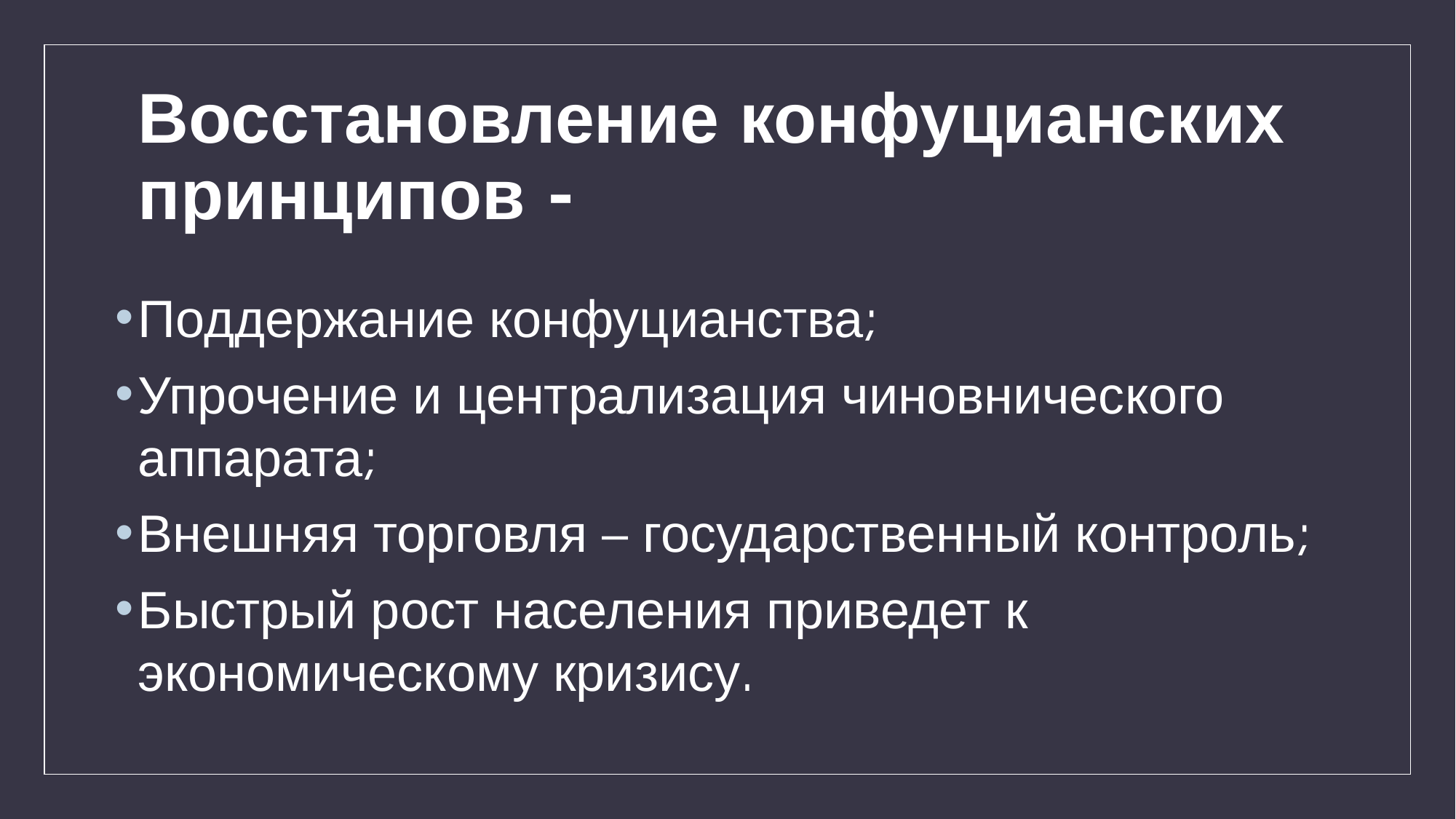

# Восстановление конфуцианских принципов -
Поддержание конфуцианства;
Упрочение и централизация чиновнического аппарата;
Внешняя торговля – государственный контроль;
Быстрый рост населения приведет к экономическому кризису.